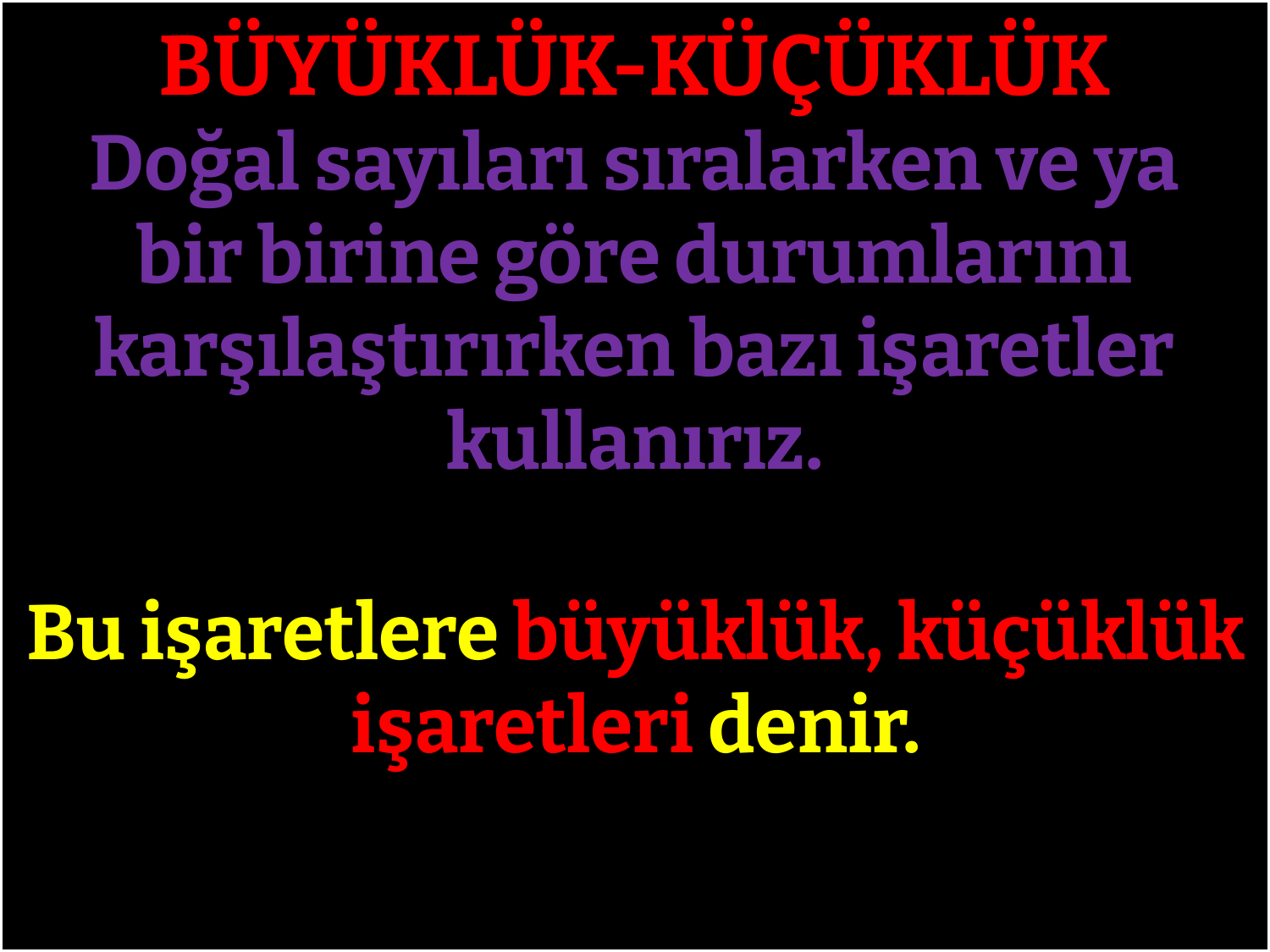

BÜYÜKLÜK-KÜÇÜKLÜK
Doğal sayıları sıralarken ve ya bir birine göre durumlarını karşılaştırırken bazı işaretler kullanırız.
#
Bu işaretlere büyüklük, küçüklük işaretleri denir.